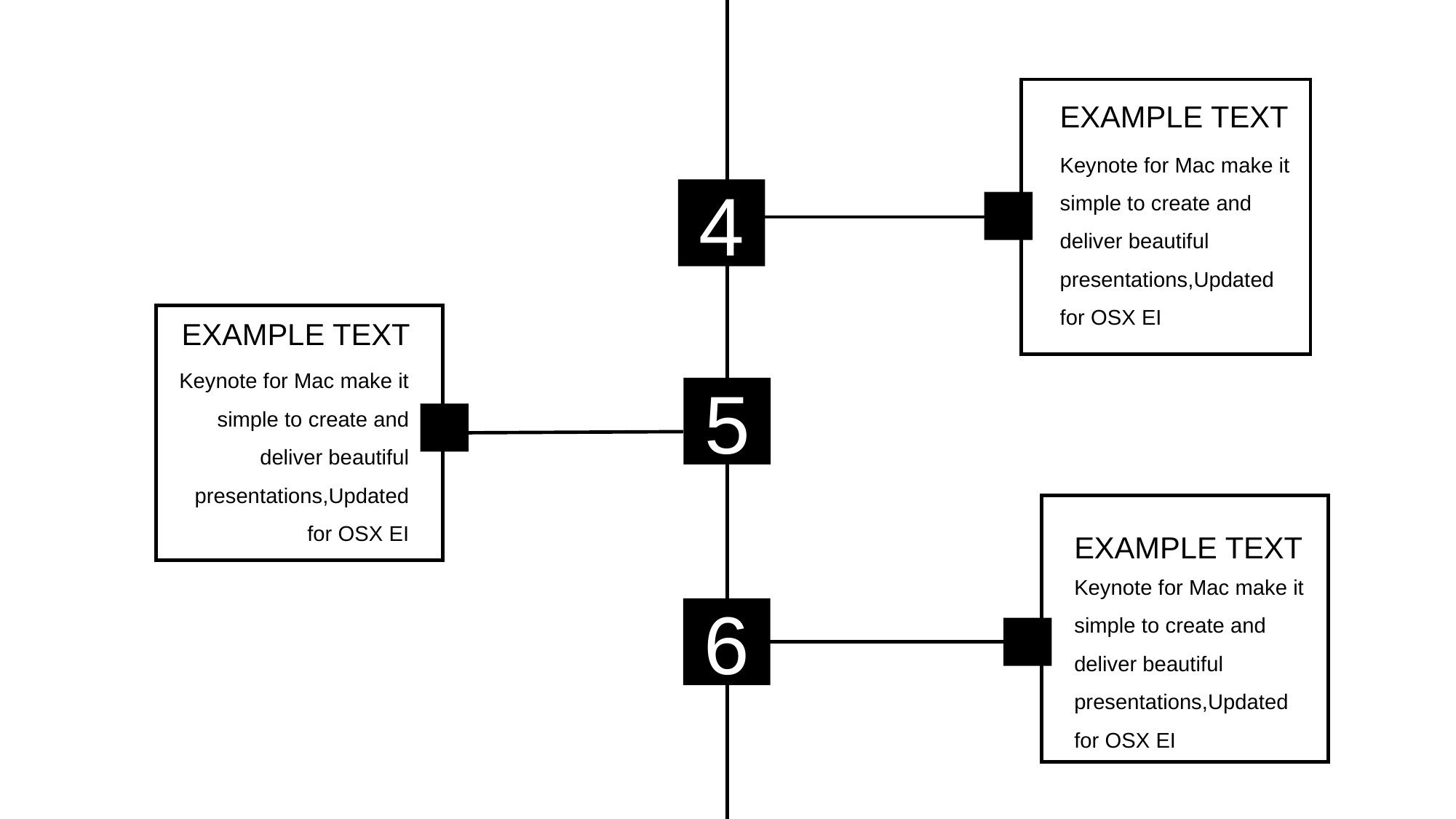

EXAMPLE TEXT
Keynote for Mac make it simple to create and deliver beautiful presentations,Updated for OSX EI
4

EXAMPLE TEXT
Keynote for Mac make it simple to create and deliver beautiful presentations,Updated for OSX EI
5

EXAMPLE TEXT
Keynote for Mac make it simple to create and deliver beautiful presentations,Updated for OSX EI
6